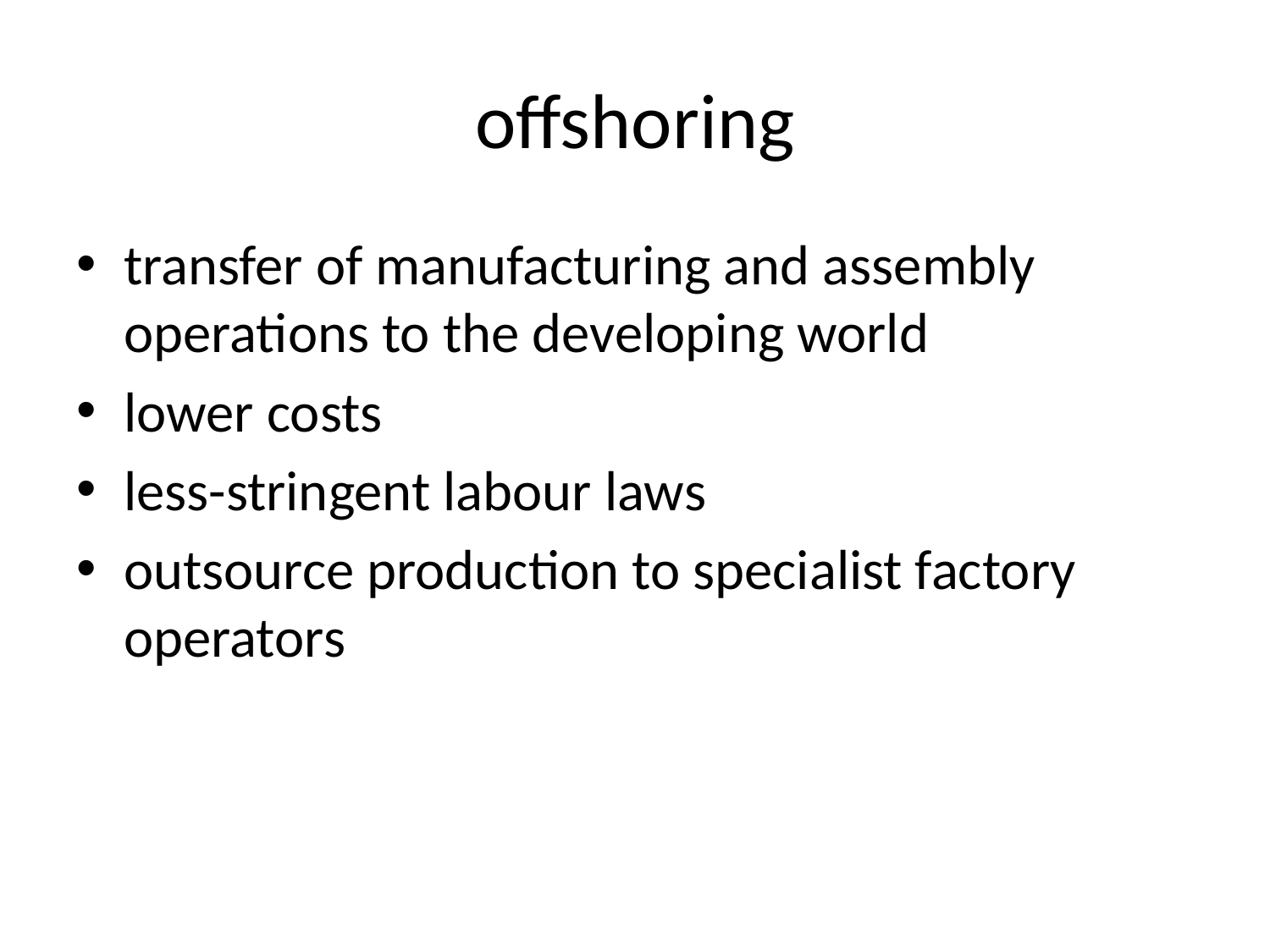

# offshoring
transfer of manufacturing and assembly operations to the developing world
lower costs
less-stringent labour laws
outsource production to specialist factory operators